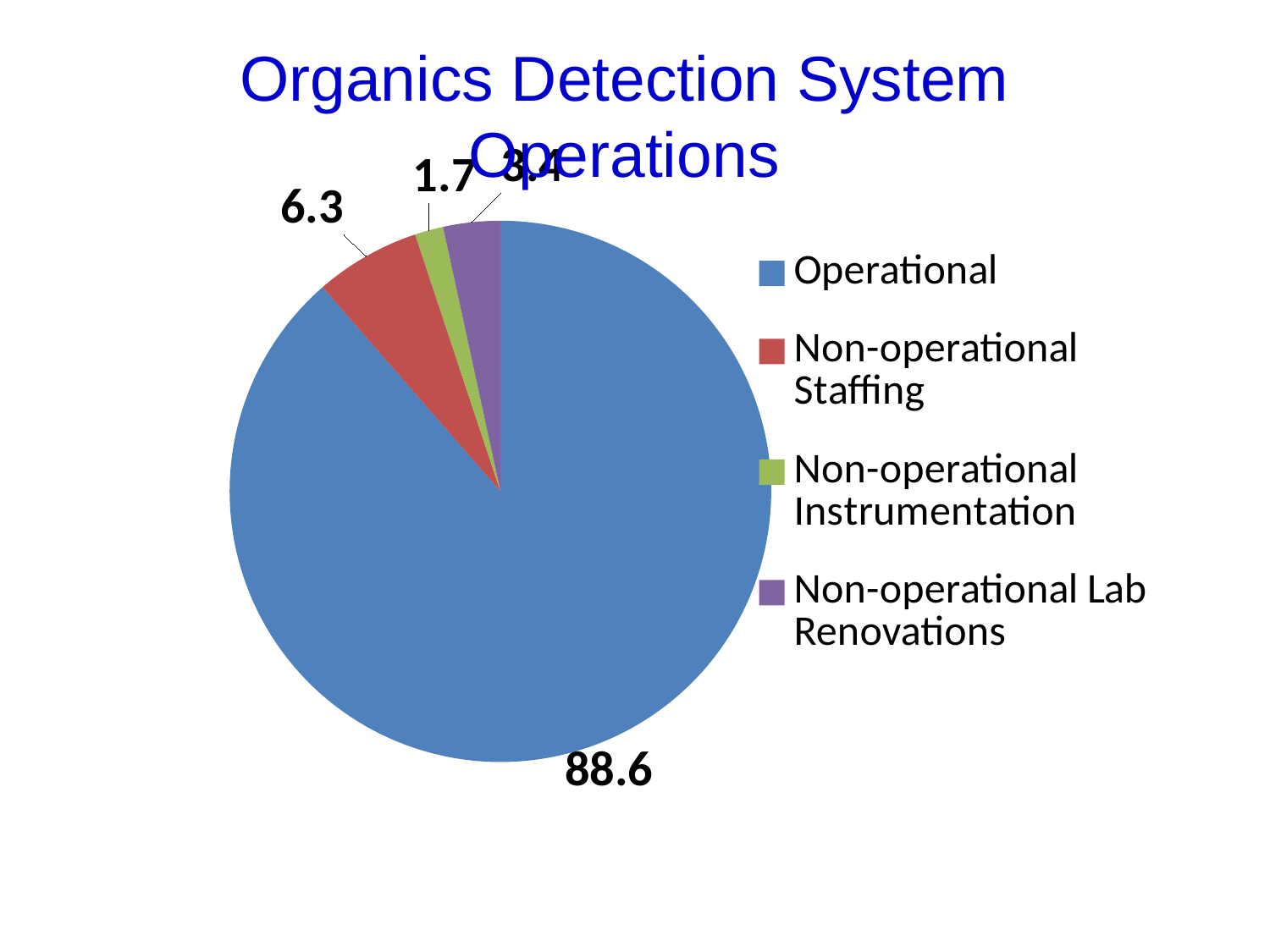

Organics Detection System Operations

### Chart

| Category |  |
|---|---|
| Operational | 88.6 |
| Non-operational Staffing | 6.3 |
| Non-operational Instrumentation | 1.7000000000000002 |
| Non-operational Lab Renovations | 3.4 |